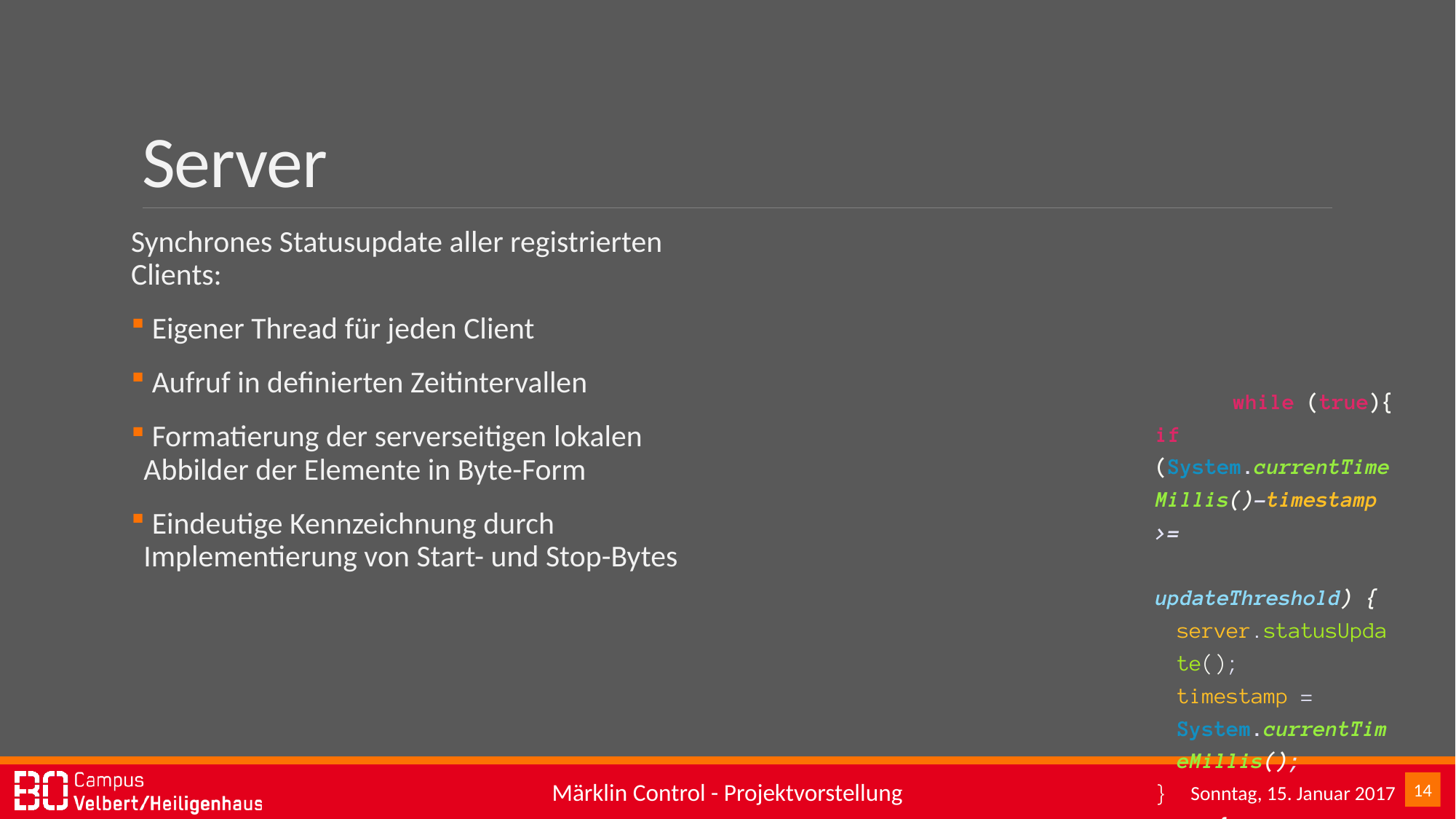

# Server
Synchrones Statusupdate aller registrierten Clients:
 Eigener Thread für jeden Client
 Aufruf in definierten Zeitintervallen
 Formatierung der serverseitigen lokalen Abbilder der Elemente in Byte-Form
 Eindeutige Kennzeichnung durch Implementierung von Start- und Stop-Bytes

while (true){
if (System.currentTimeMillis()-timestamp >=
    updateThreshold) {
server.statusUpdate();
timestamp = System.currentTimeMillis();
}
else {
try {
Thread.sleep(50);
} catch (InterruptedException e) {
e.printStackTrace();
}
}
}
14
Sonntag, 15. Januar 2017